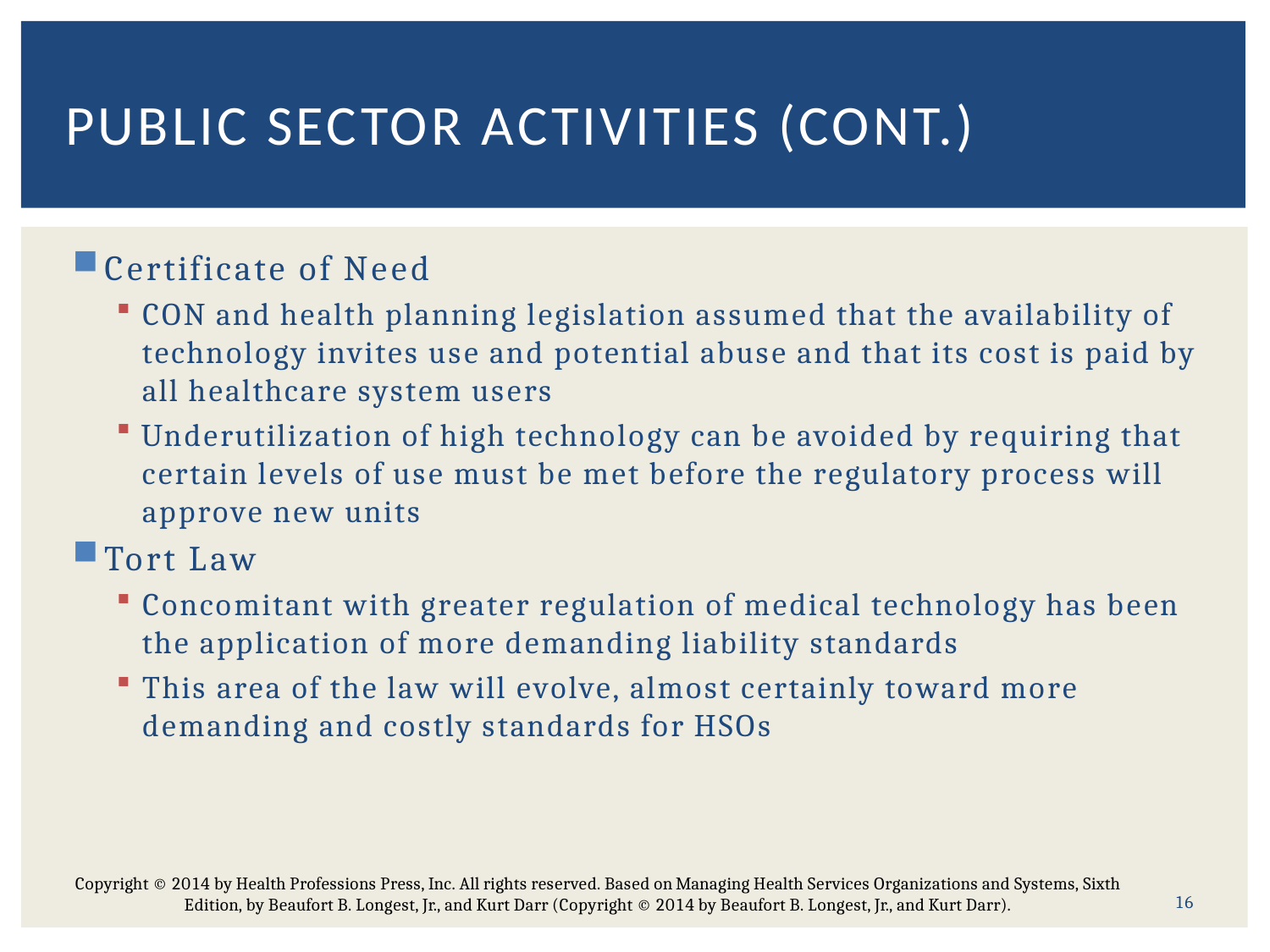

# Public sector activities (Cont.)
Certificate of Need
CON and health planning legislation assumed that the availability of technology invites use and potential abuse and that its cost is paid by all healthcare system users
Underutilization of high technology can be avoided by requiring that certain levels of use must be met before the regulatory process will approve new units
Tort Law
Concomitant with greater regulation of medical technology has been the application of more demanding liability standards
This area of the law will evolve, almost certainly toward more demanding and costly standards for HSOs
Copyright © 2014 by Health Professions Press, Inc. All rights reserved. Based on Managing Health Services Organizations and Systems, Sixth Edition, by Beaufort B. Longest, Jr., and Kurt Darr (Copyright © 2014 by Beaufort B. Longest, Jr., and Kurt Darr).
16